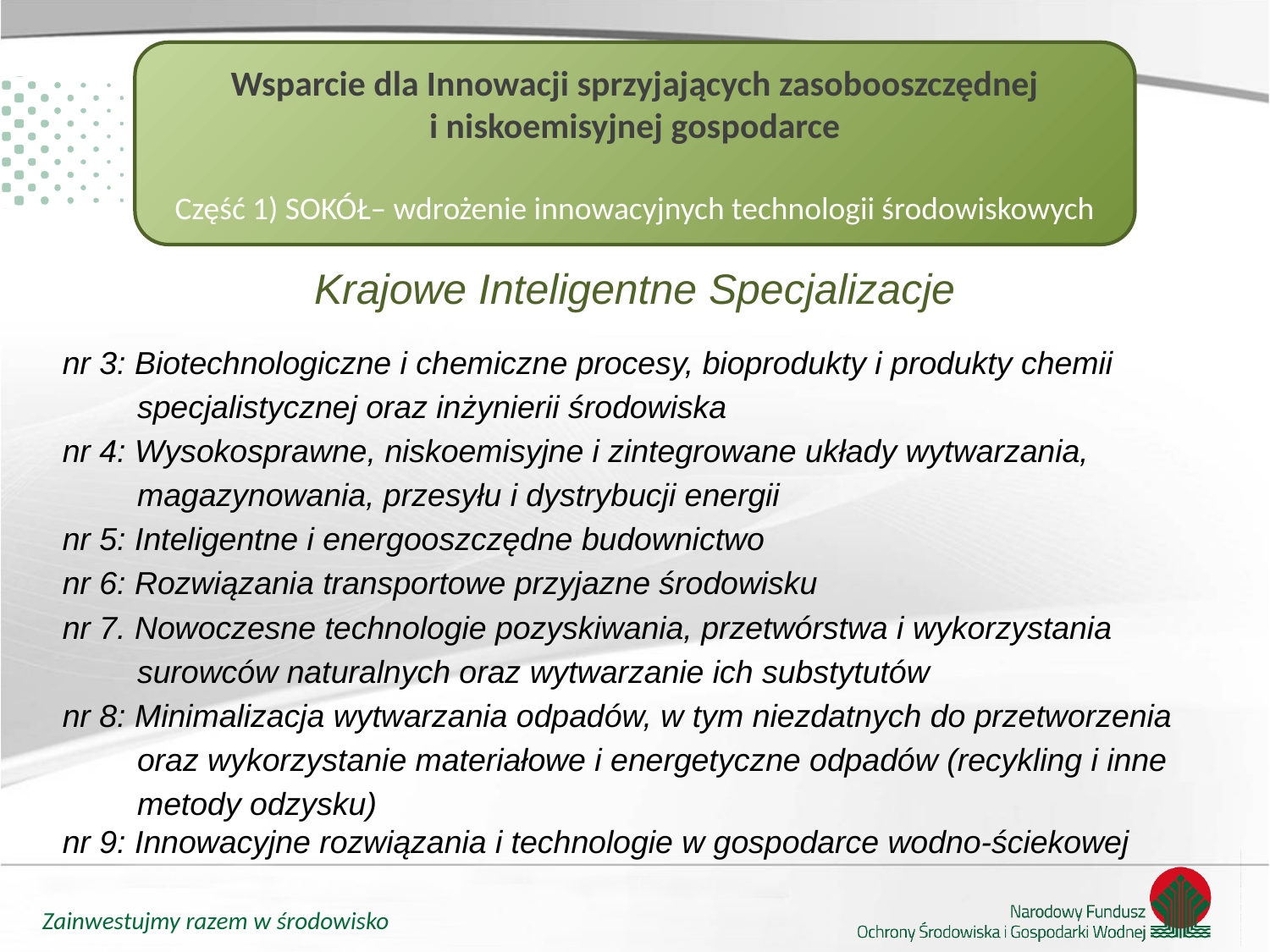

Wsparcie dla Innowacji sprzyjających zasobooszczędnej i niskoemisyjnej gospodarce

Część 1) SOKÓŁ– wdrożenie innowacyjnych technologii środowiskowych

Krajowe Inteligentne Specjalizacje
nr 3: Biotechnologiczne i chemiczne procesy, bioprodukty i produkty chemii specjalistycznej oraz inżynierii środowiska
nr 4: Wysokosprawne, niskoemisyjne i zintegrowane układy wytwarzania, magazynowania, przesyłu i dystrybucji energii
nr 5: Inteligentne i energooszczędne budownictwo
nr 6: Rozwiązania transportowe przyjazne środowisku
nr 7. Nowoczesne technologie pozyskiwania, przetwórstwa i wykorzystania surowców naturalnych oraz wytwarzanie ich substytutów
nr 8: Minimalizacja wytwarzania odpadów, w tym niezdatnych do przetworzenia oraz wykorzystanie materiałowe i energetyczne odpadów (recykling i inne metody odzysku)
nr 9: Innowacyjne rozwiązania i technologie w gospodarce wodno-ściekowej